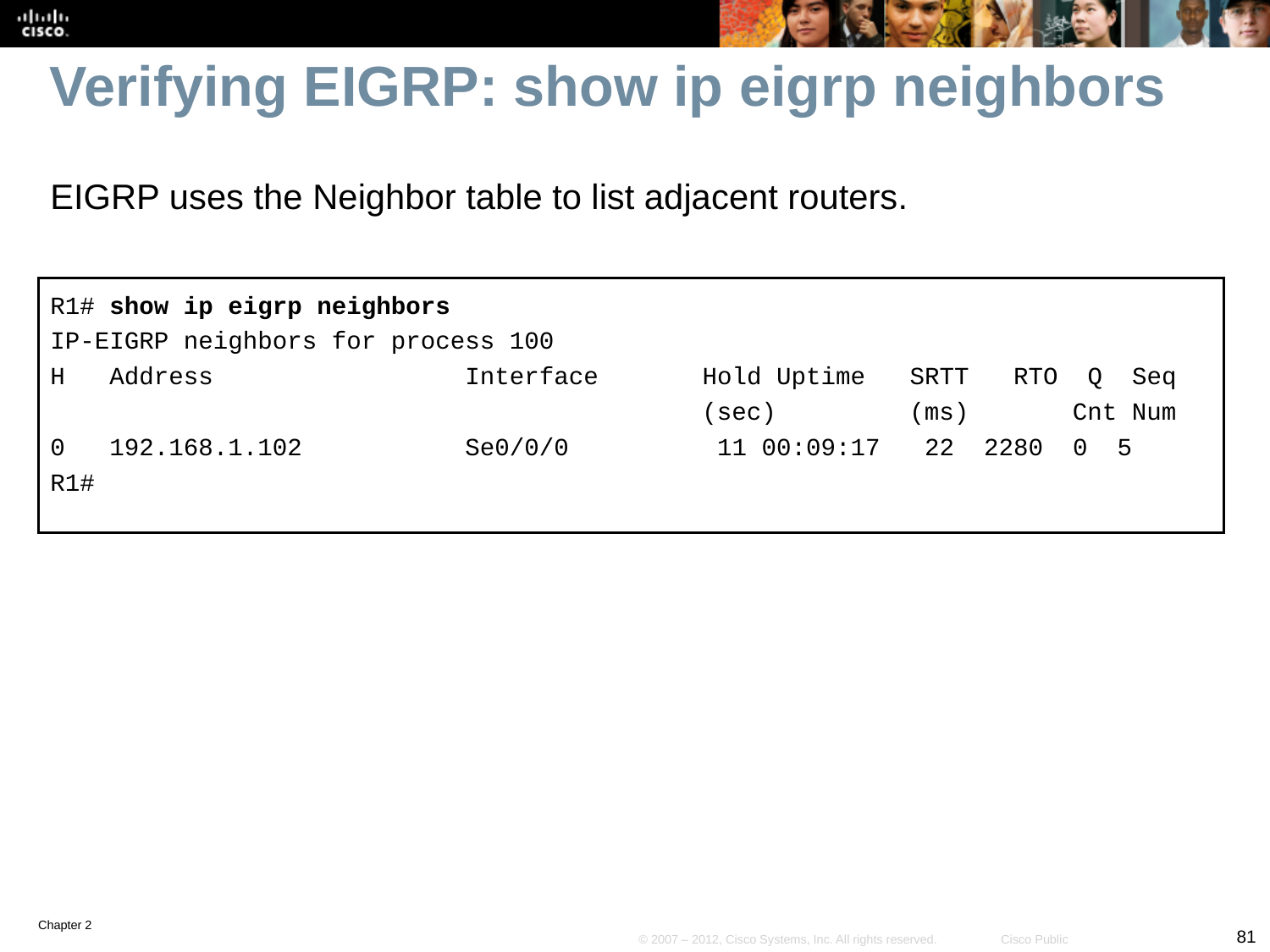

# Verifying EIGRP: show ip eigrp neighbors
EIGRP uses the Neighbor table to list adjacent routers.

R1# show ip eigrp neighbors
IP-EIGRP neighbors for process 100
H   Address                 Interface       Hold Uptime   SRTT   RTO  Q  Seq
                                            (sec)         (ms)       Cnt Num
0   192.168.1.102           Se0/0/0          11 00:09:17   22  2280  0  5
R1#